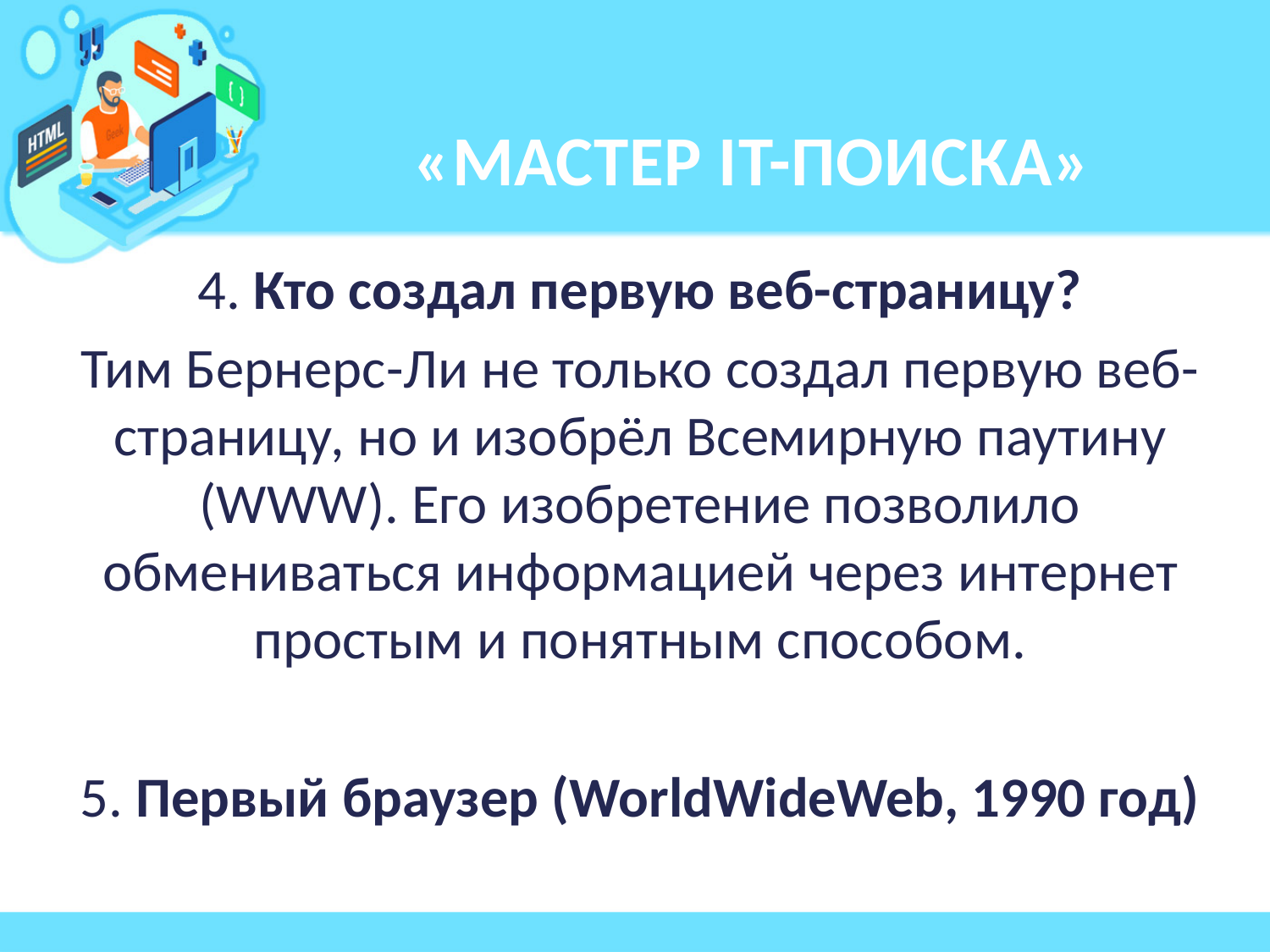

# «МАСТЕР IT-ПОИСКА»
4. Кто создал первую веб-страницу?
Тим Бернерс-Ли не только создал первую веб-страницу, но и изобрёл Всемирную паутину (WWW). Его изобретение позволило обмениваться информацией через интернет простым и понятным способом.

5. Первый браузер (WorldWideWeb, 1990 год)